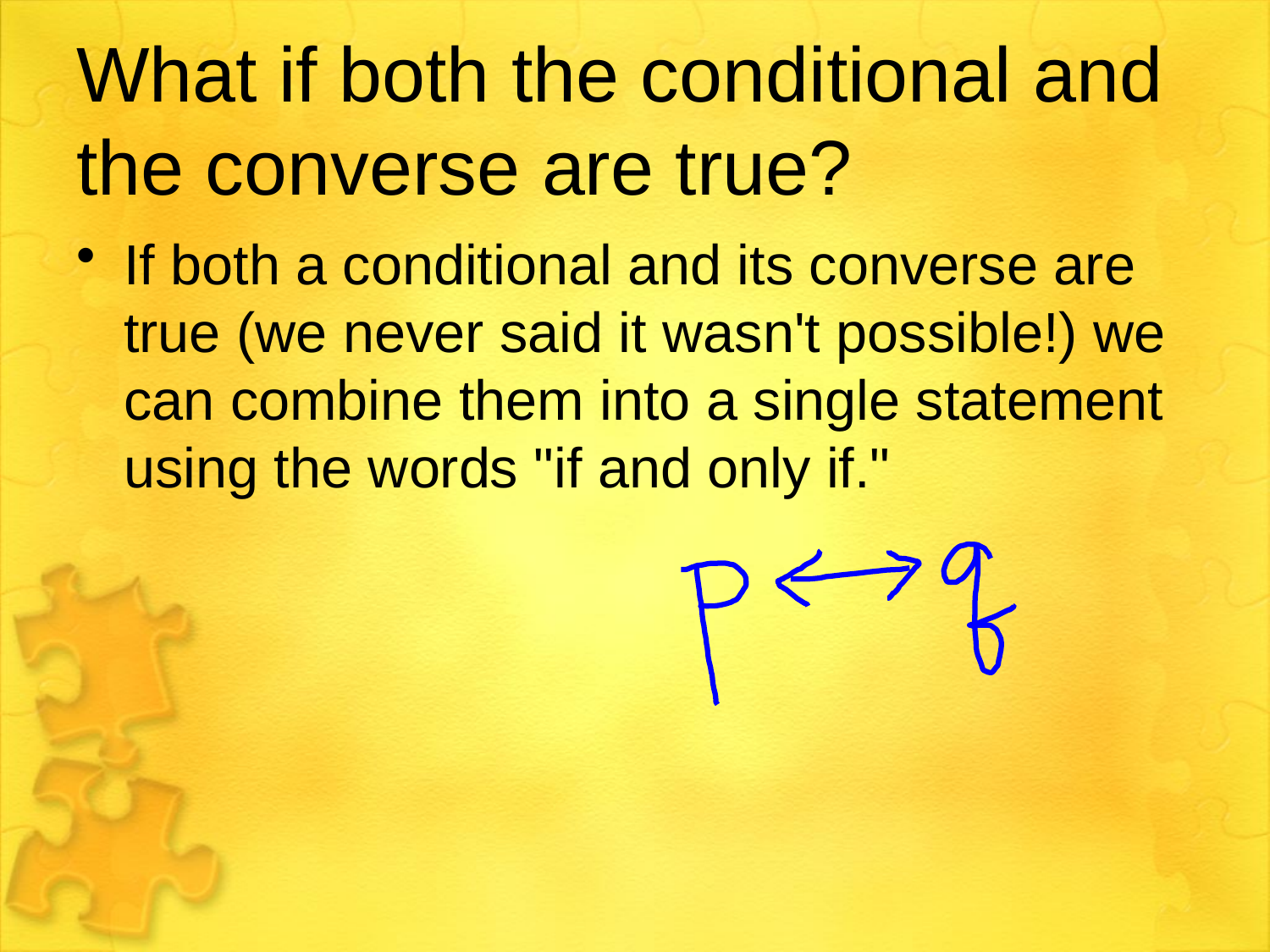

# What if both the conditional and the converse are true?
If both a conditional and its converse are true (we never said it wasn't possible!) we can combine them into a single statement using the words "if and only if."